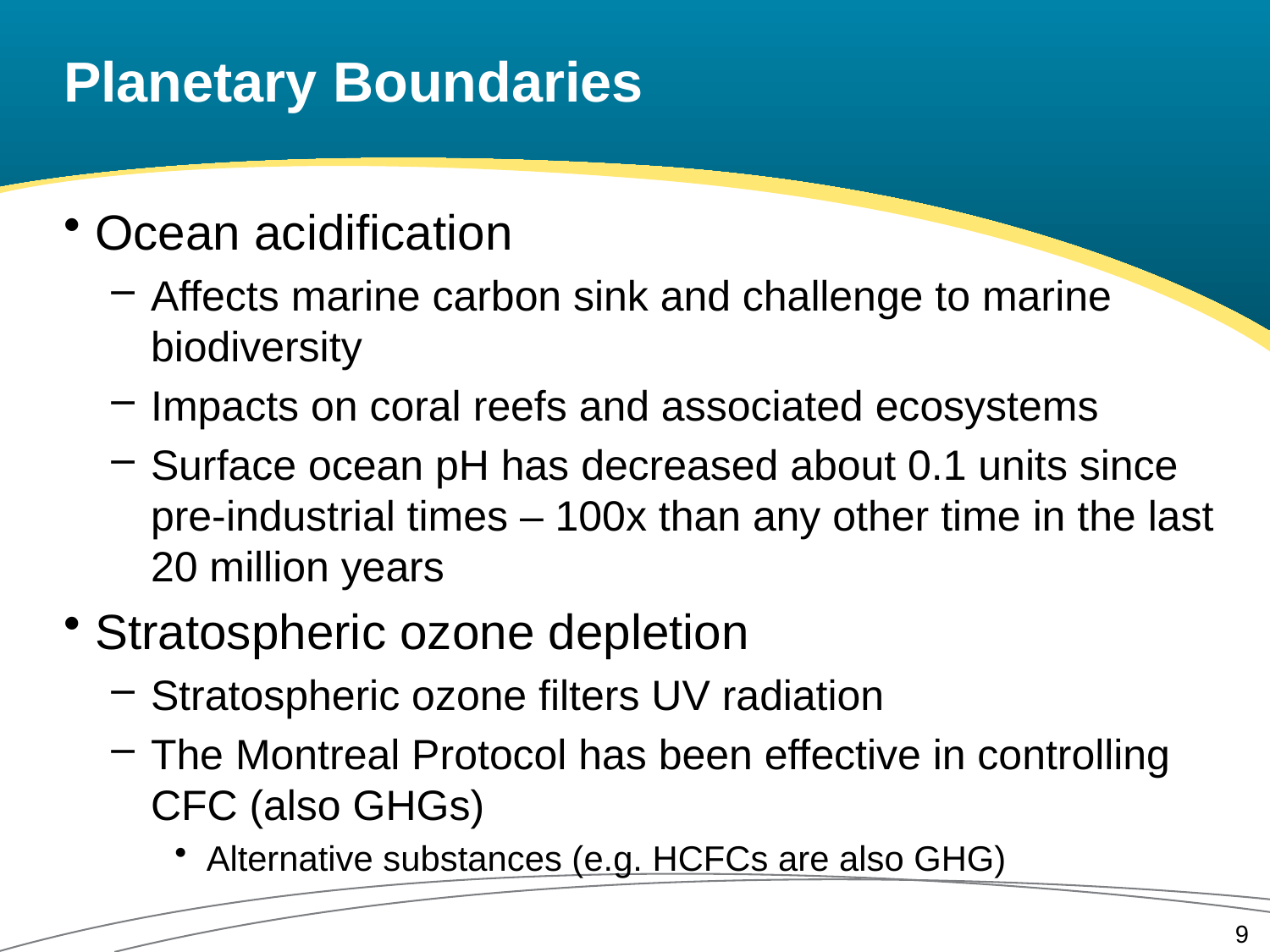

# Planetary Boundaries
Ocean acidification
Affects marine carbon sink and challenge to marine biodiversity
Impacts on coral reefs and associated ecosystems
Surface ocean pH has decreased about 0.1 units since pre-industrial times – 100x than any other time in the last 20 million years
Stratospheric ozone depletion
Stratospheric ozone filters UV radiation
The Montreal Protocol has been effective in controlling CFC (also GHGs)
Alternative substances (e.g. HCFCs are also GHG)

9